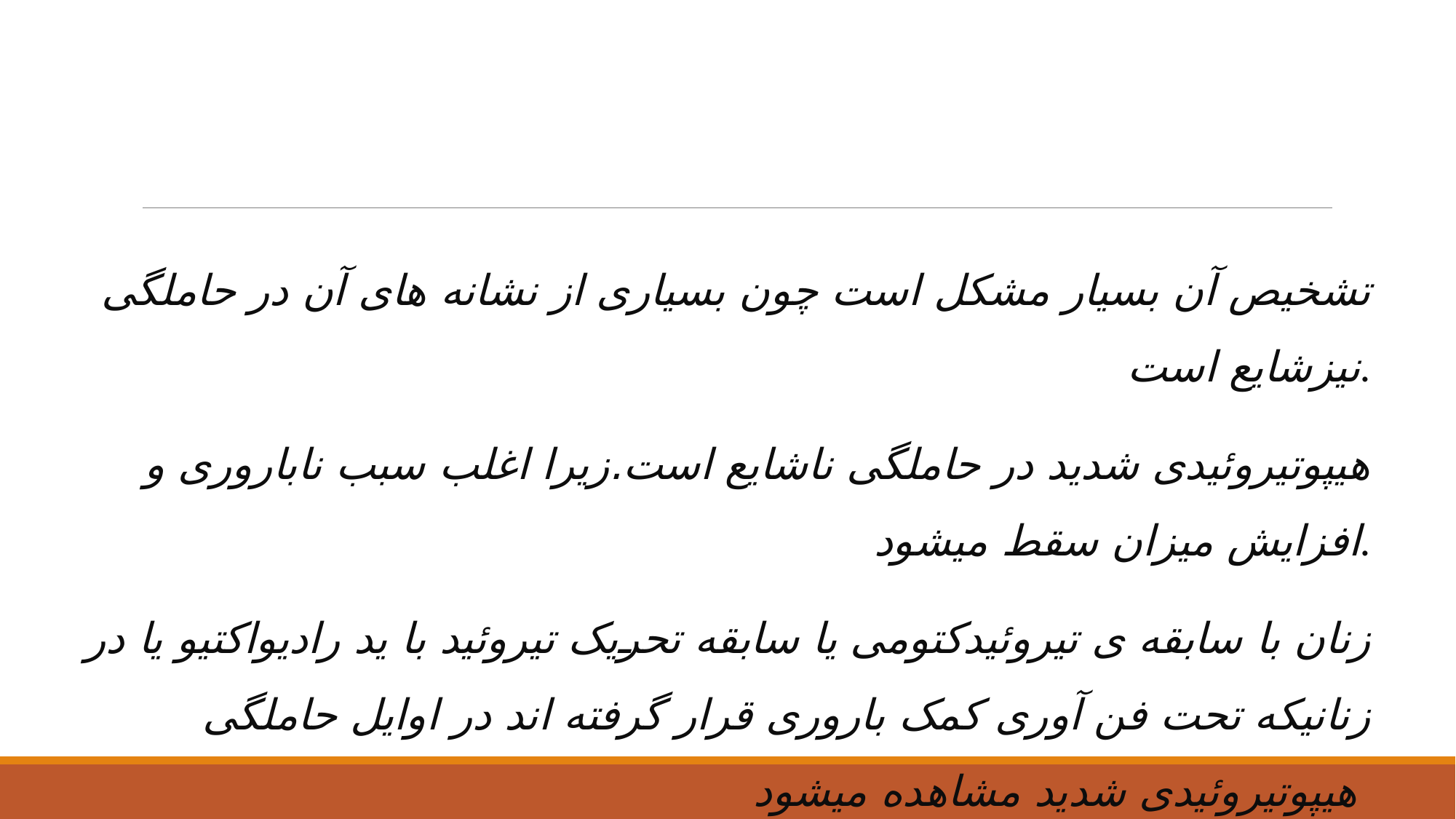

تشخیص آن بسیار مشکل است چون بسیاری از نشانه های آن در حاملگی نیزشایع است.
هیپوتیروئیدی شدید در حاملگی ناشایع است.زیرا اغلب سبب ناباروری و افزایش میزان سقط میشود.
زنان با سابقه ی تیروئیدکتومی یا سابقه تحریک تیروئید با ید رادیواکتیو یا در زنانیکه تحت فن آوری کمک باروری قرار گرفته اند در اوایل حاملگی هیپوتیروئیدی شدید مشاهده میشود
درمان:لووتیروکسین